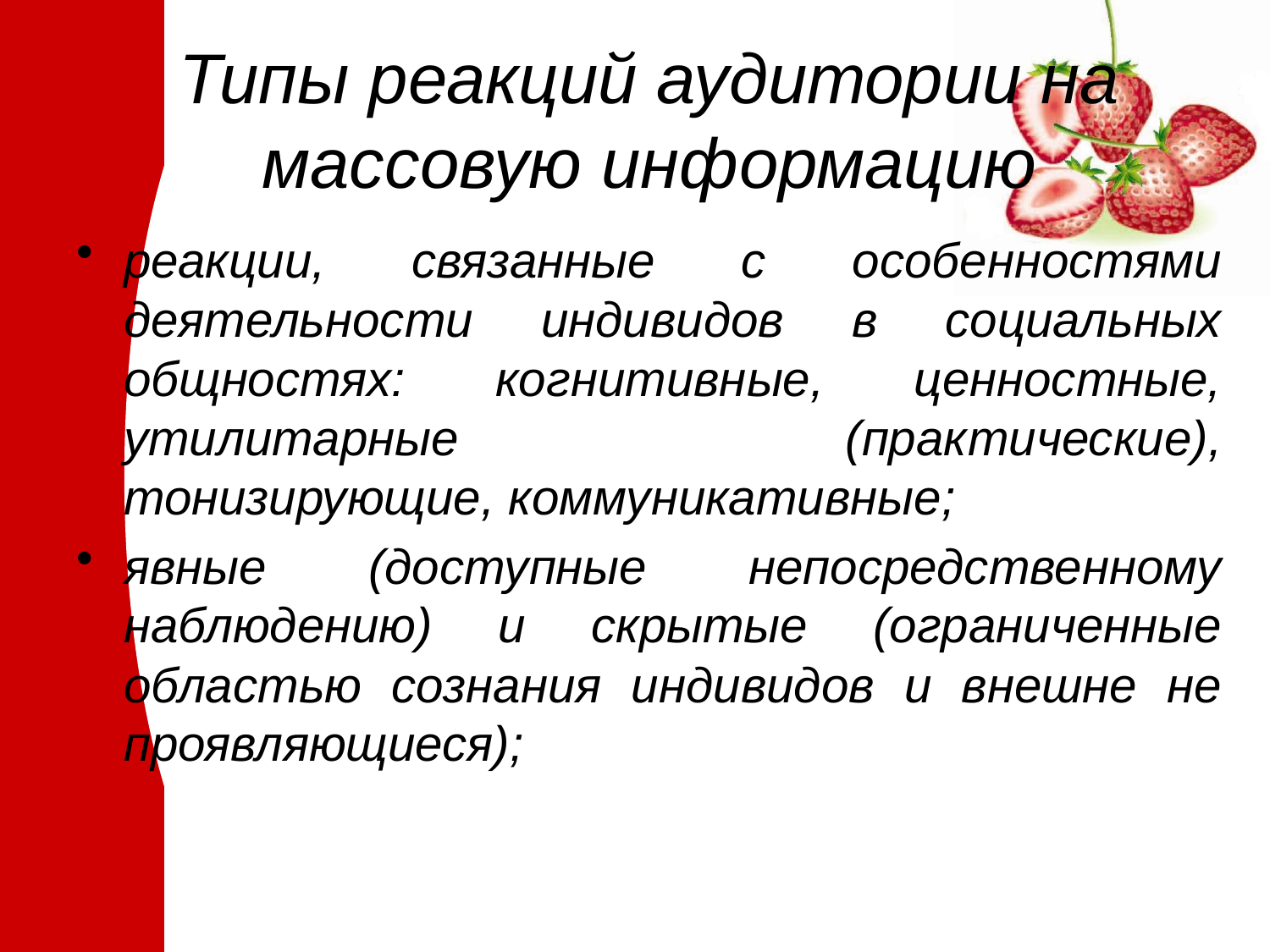

# Типы реакций аудитории на массовую информацию
реакции, связанные с особенностями деятельности индивидов в социальных общностях: когнитивные, ценностные, утилитарные (практические), тонизирующие, коммуникативные;
явные (доступные непосредственному наблюдению) и скрытые (ограниченные областью сознания индивидов и внешне не проявляющиеся);